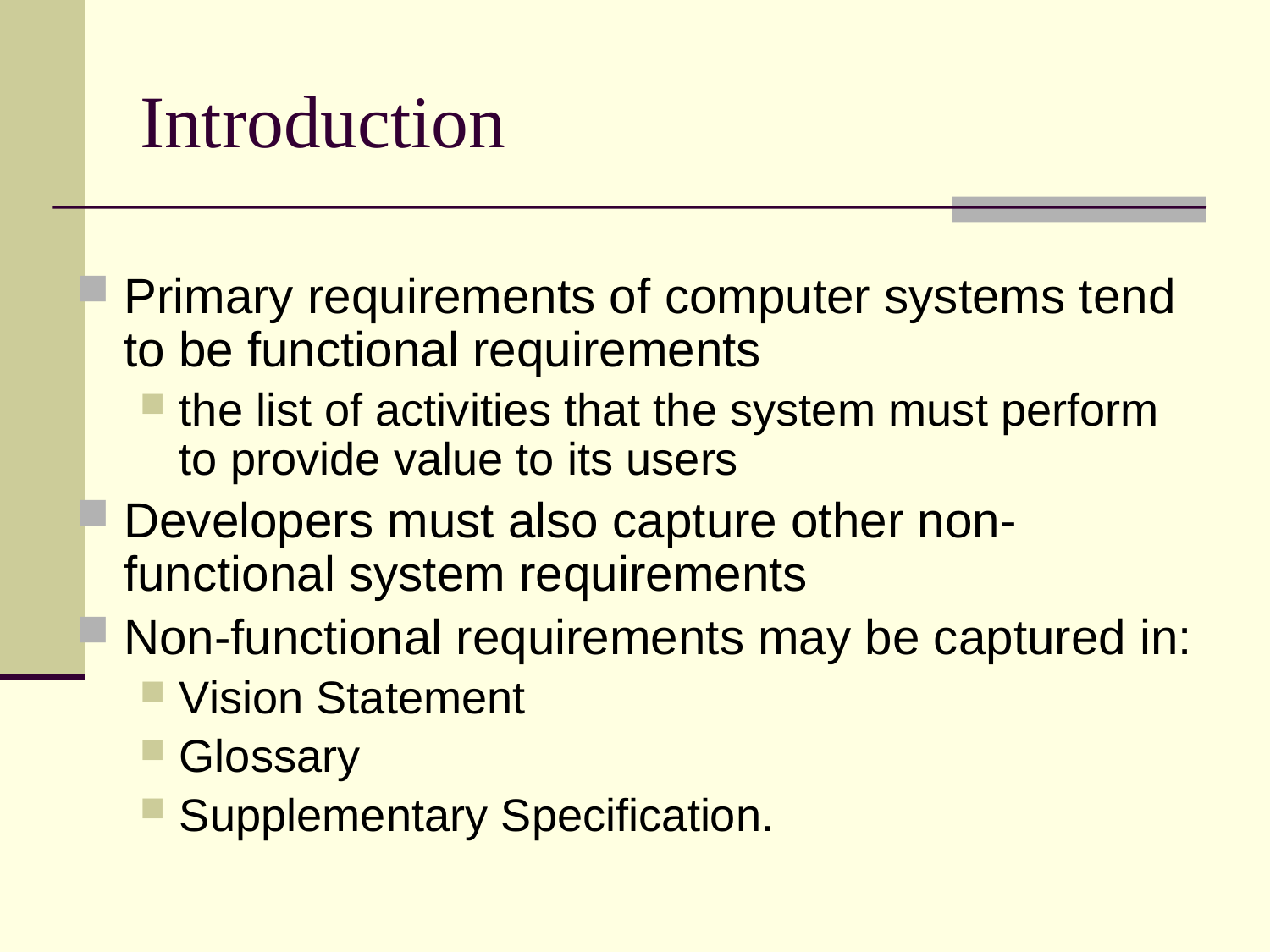

# Introduction
Primary requirements of computer systems tend to be functional requirements
the list of activities that the system must perform to provide value to its users
Developers must also capture other non-functional system requirements
Non-functional requirements may be captured in:
Vision Statement
Glossary
Supplementary Specification.